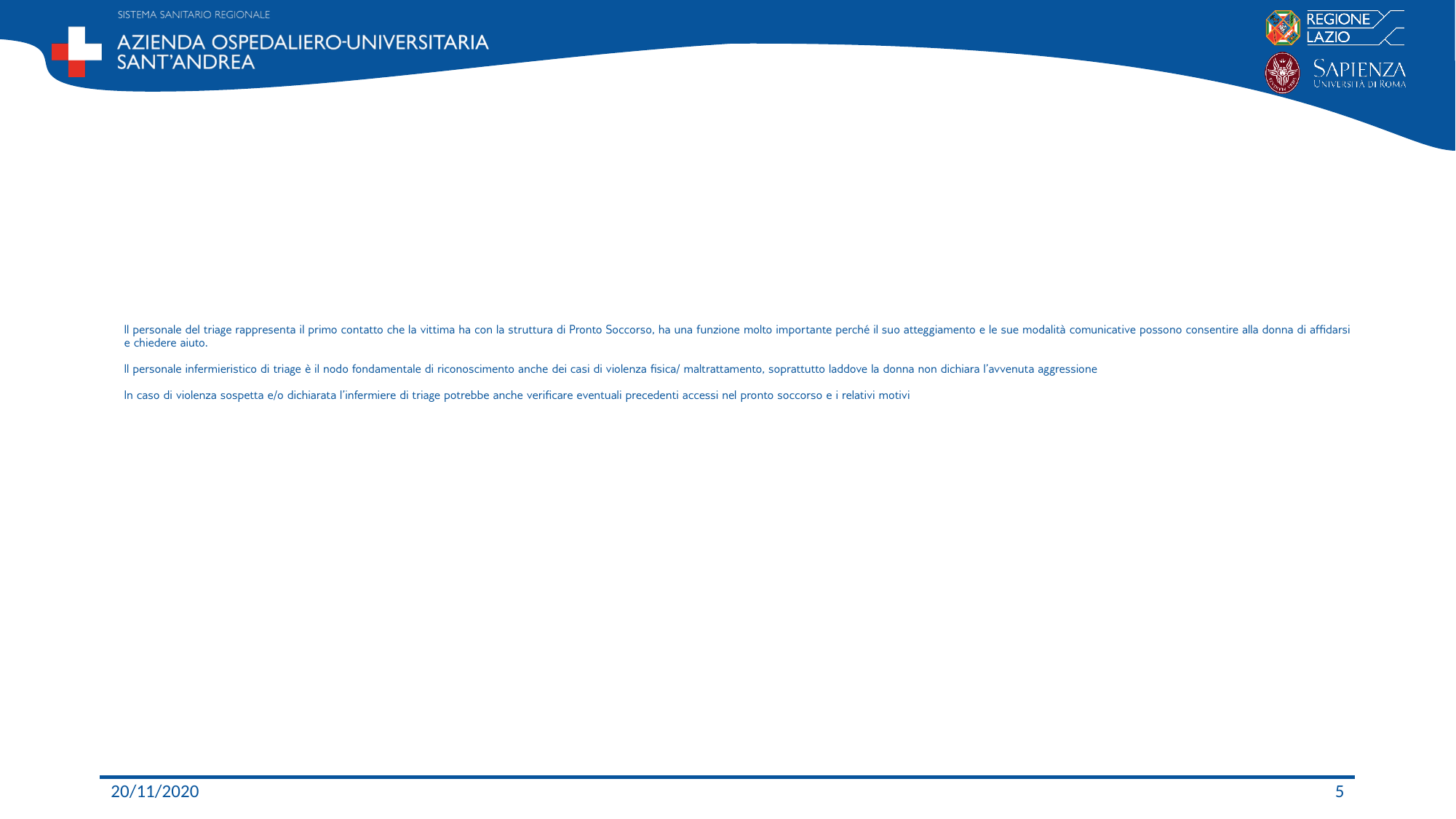

# Il personale del triage rappresenta il primo contatto che la vittima ha con la struttura di Pronto Soccorso, ha una funzione molto importante perché il suo atteggiamento e le sue modalità comunicative possono consentire alla donna di affidarsi e chiedere aiuto. Il personale infermieristico di triage è il nodo fondamentale di riconoscimento anche dei casi di violenza fisica/ maltrattamento, soprattutto laddove la donna non dichiara l’avvenuta aggressione In caso di violenza sospetta e/o dichiarata l’infermiere di triage potrebbe anche verificare eventuali precedenti accessi nel pronto soccorso e i relativi motivi
20/11/2020

5